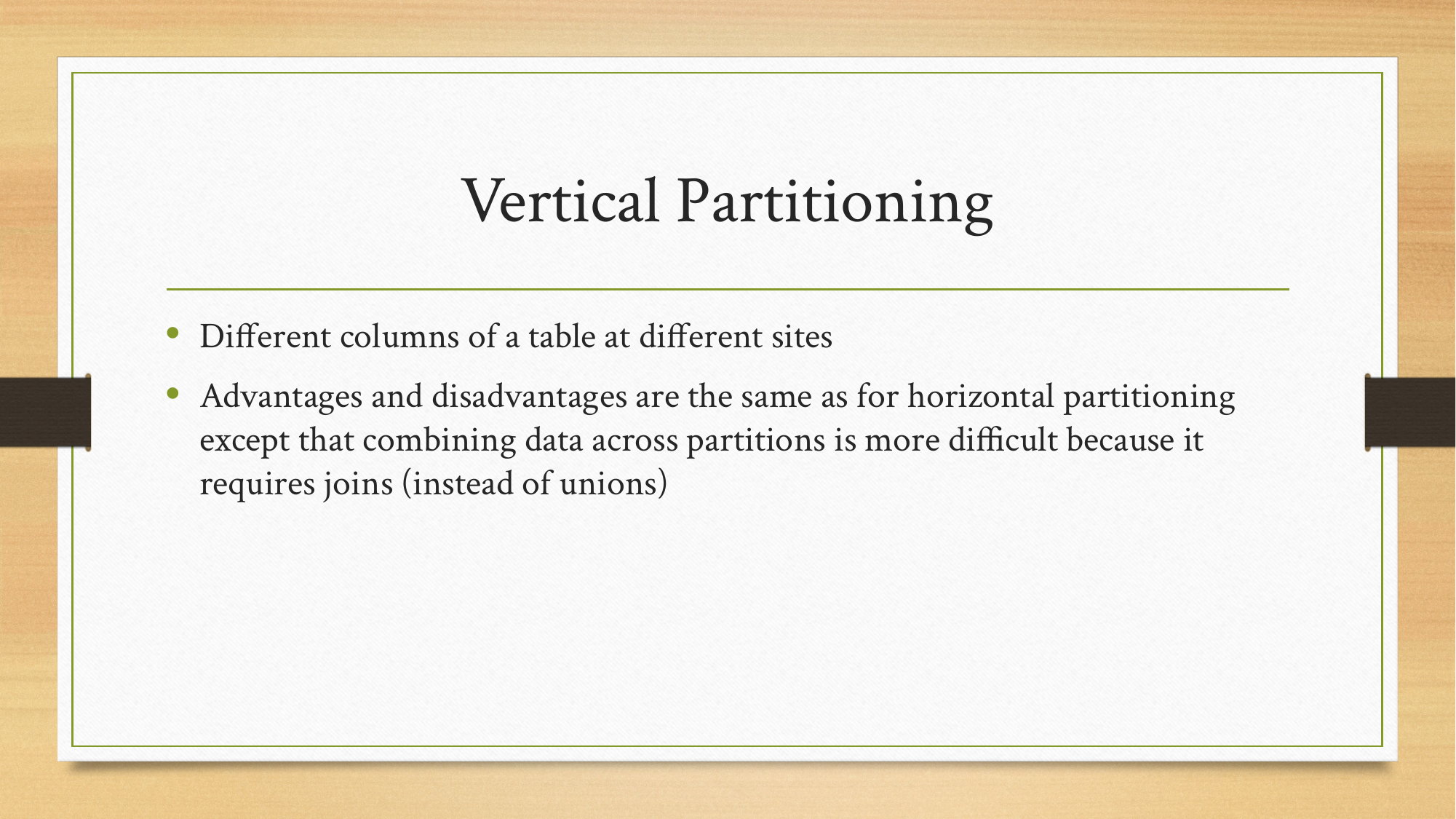

# Vertical Partitioning
Different columns of a table at different sites
Advantages and disadvantages are the same as for horizontal partitioning except that combining data across partitions is more difficult because it requires joins (instead of unions)